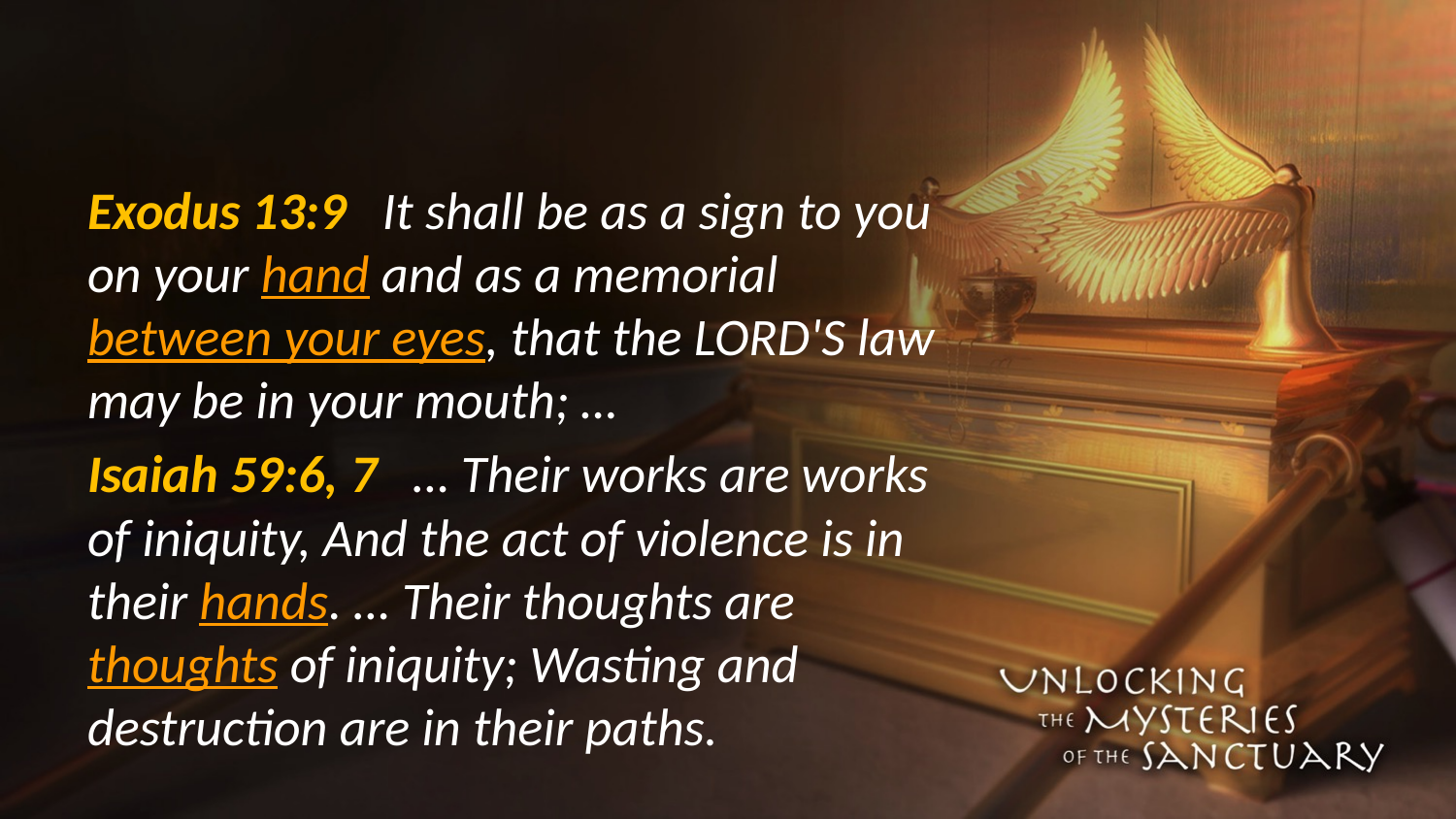

#
Exodus 13:9   It shall be as a sign to you on your hand and as a memorial between your eyes, that the LORD'S law may be in your mouth; …
Isaiah 59:6, 7   … Their works are works of iniquity, And the act of violence is in their hands. … Their thoughts are thoughts of iniquity; Wasting and destruction are in their paths.